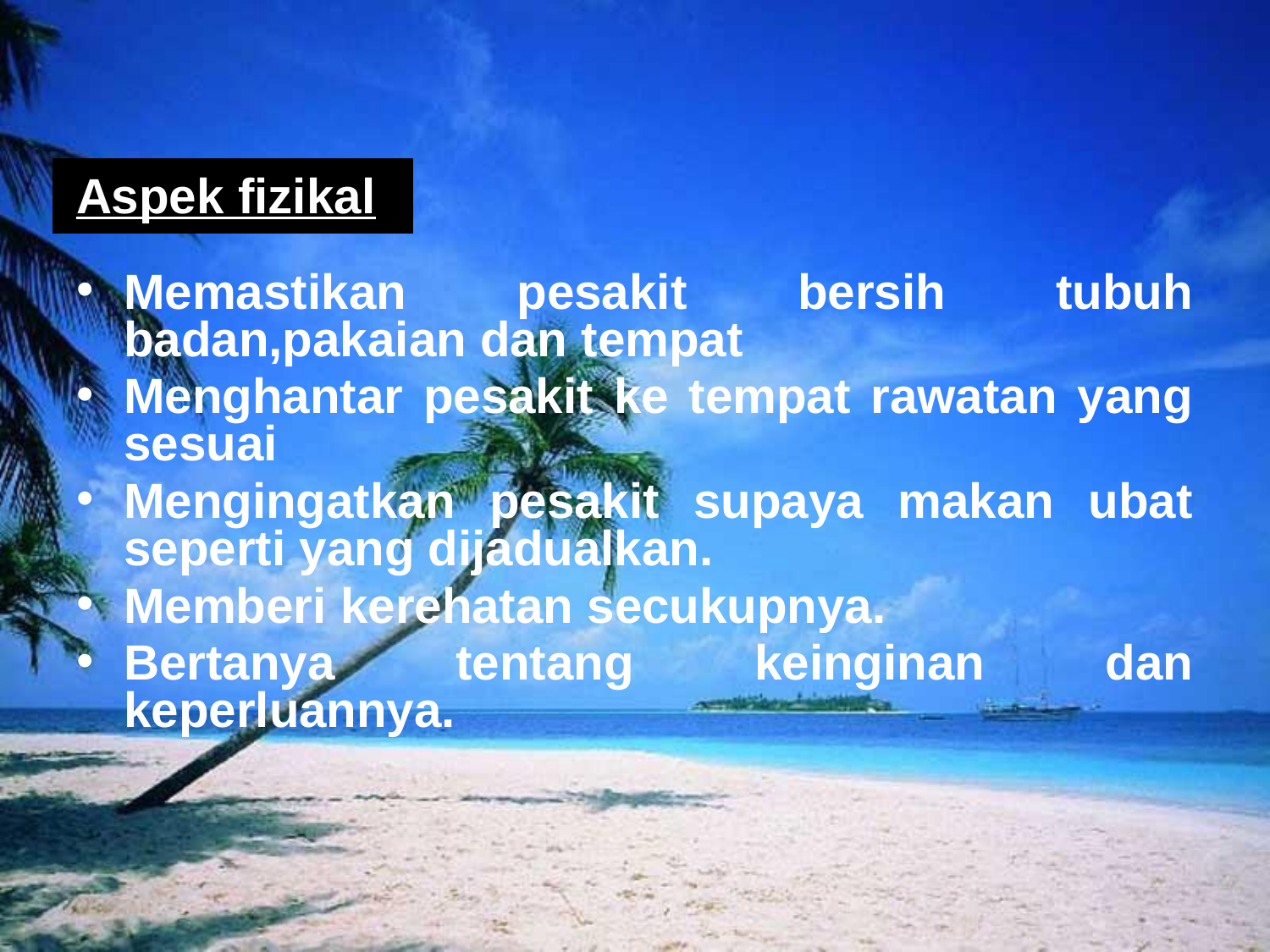

Aspek fizikal

Memastikan pesakit bersih tubuh badan,pakaian dan tempat
Menghantar pesakit ke tempat rawatan yang sesuai
Mengingatkan pesakit supaya makan ubat seperti yang dijadualkan.
Memberi kerehatan secukupnya.
Bertanya tentang keinginan dan keperluannya.